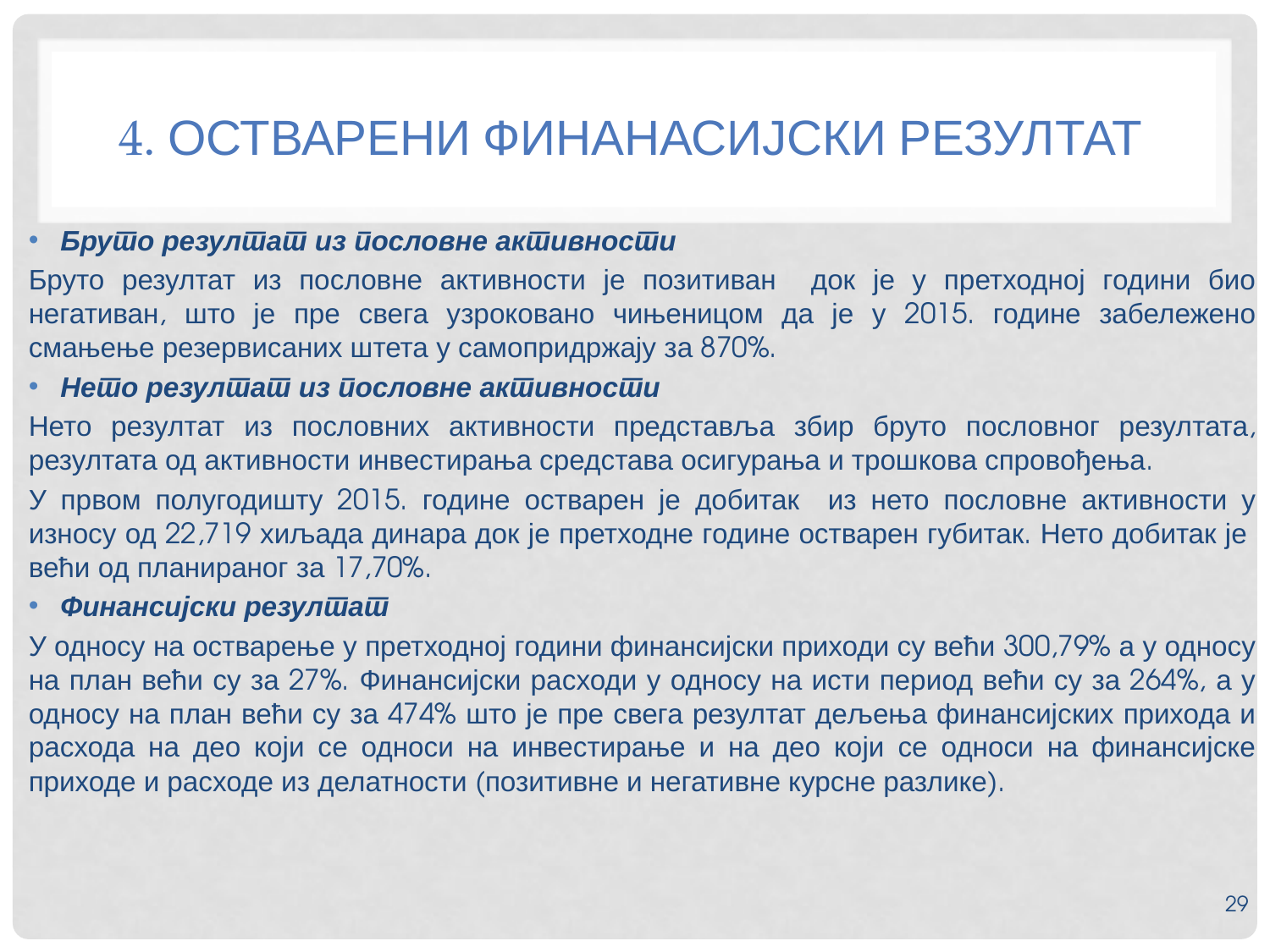

# 4. остварени финанасијски резултат
Бруто резултат из пословне активности
Бруто резултат из пословне активности је позитиван  док је у претходној години био негативан, што је пре свега узроковано чињеницом да је у 2015. године забележено смањење резервисаних штета у самопридржају за 870%.
Нето резултат из пословне активности
Нето резултат из пословних активности представља збир бруто пословног резултата, резултата од активности инвестирања средстава осигурања и трошкова спровођења.
У првом полугодишту 2015. године остварен је добитак  из нето пословне активности у износу од 22,719 хиљада динара док је претходне године остварен губитак. Нето добитак је  већи од планираног за 17,70%.
Финансијски резултат
У односу на остварење у претходној години финансијски приходи су већи 300,79% а у односу на план већи су за 27%. Финансијски расходи у односу на исти период већи су за 264%, а у односу на план већи су за 474% што је пре свега резултат дељења финансијских прихода и расхода на део који се односи на инвестирање и на део који се односи на финансијске приходе и расходе из делатности (позитивне и негативне курсне разлике).
29